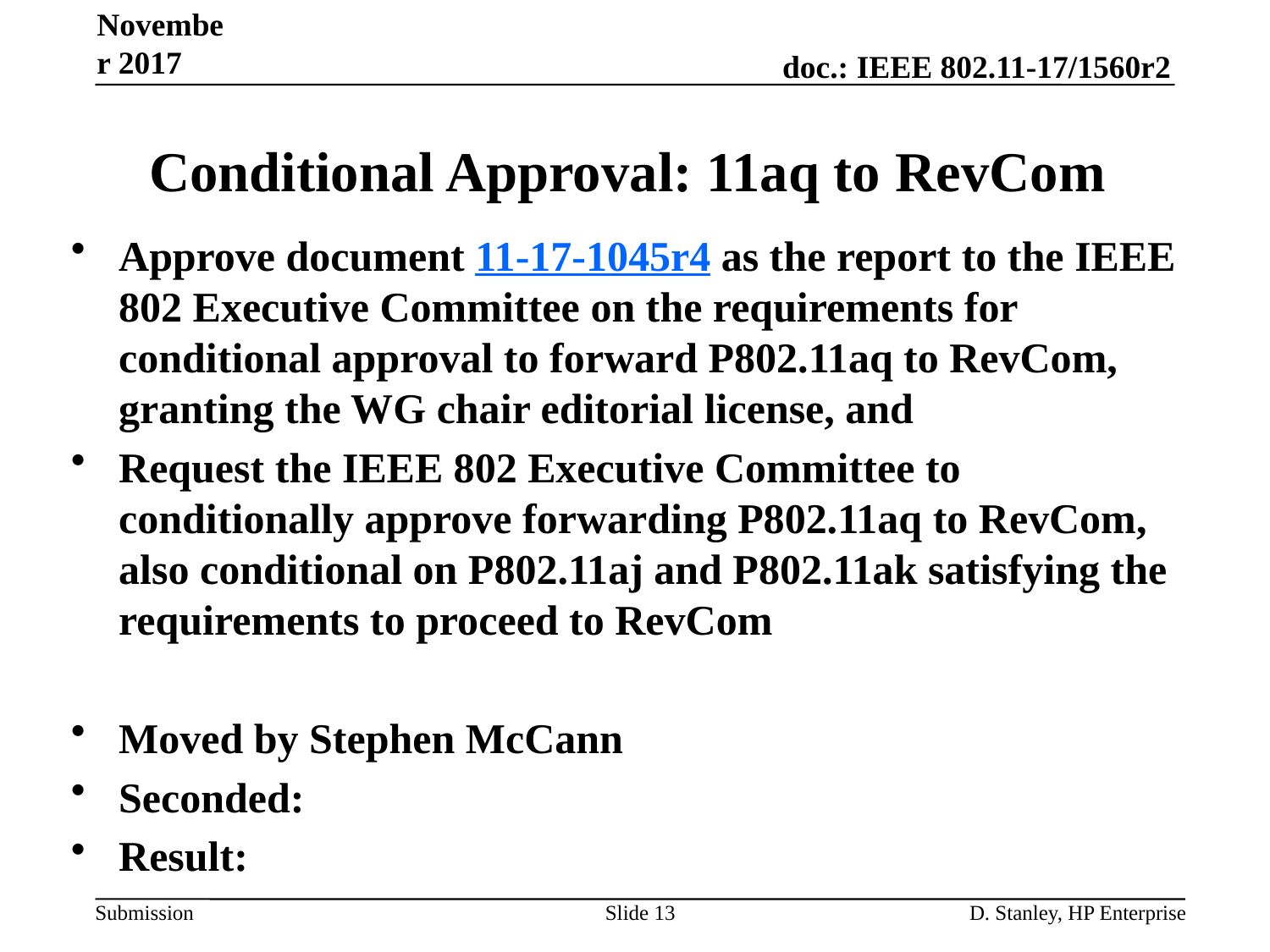

November 2017
# Conditional Approval: 11aq to RevCom
Approve document 11-17-1045r4 as the report to the IEEE 802 Executive Committee on the requirements for conditional approval to forward P802.11aq to RevCom, granting the WG chair editorial license, and
Request the IEEE 802 Executive Committee to conditionally approve forwarding P802.11aq to RevCom, also conditional on P802.11aj and P802.11ak satisfying the requirements to proceed to RevCom

Moved by Stephen McCann
Seconded:
Result:

Slide 13
D. Stanley, HP Enterprise